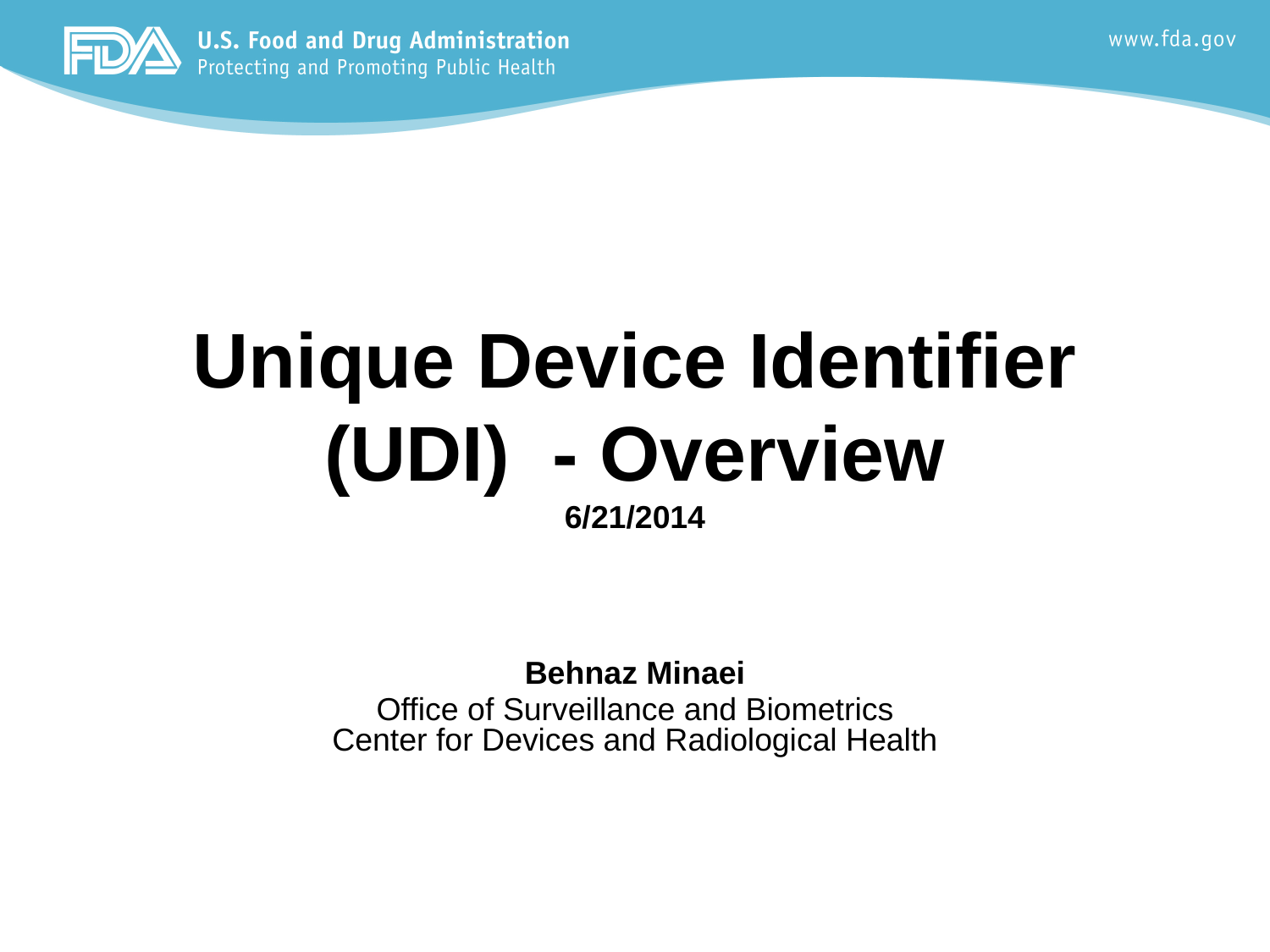

Unique Device Identifier (UDI)  - Overview
6/21/2014
Behnaz Minaei
Office of Surveillance and Biometrics
Center for Devices and Radiological Health